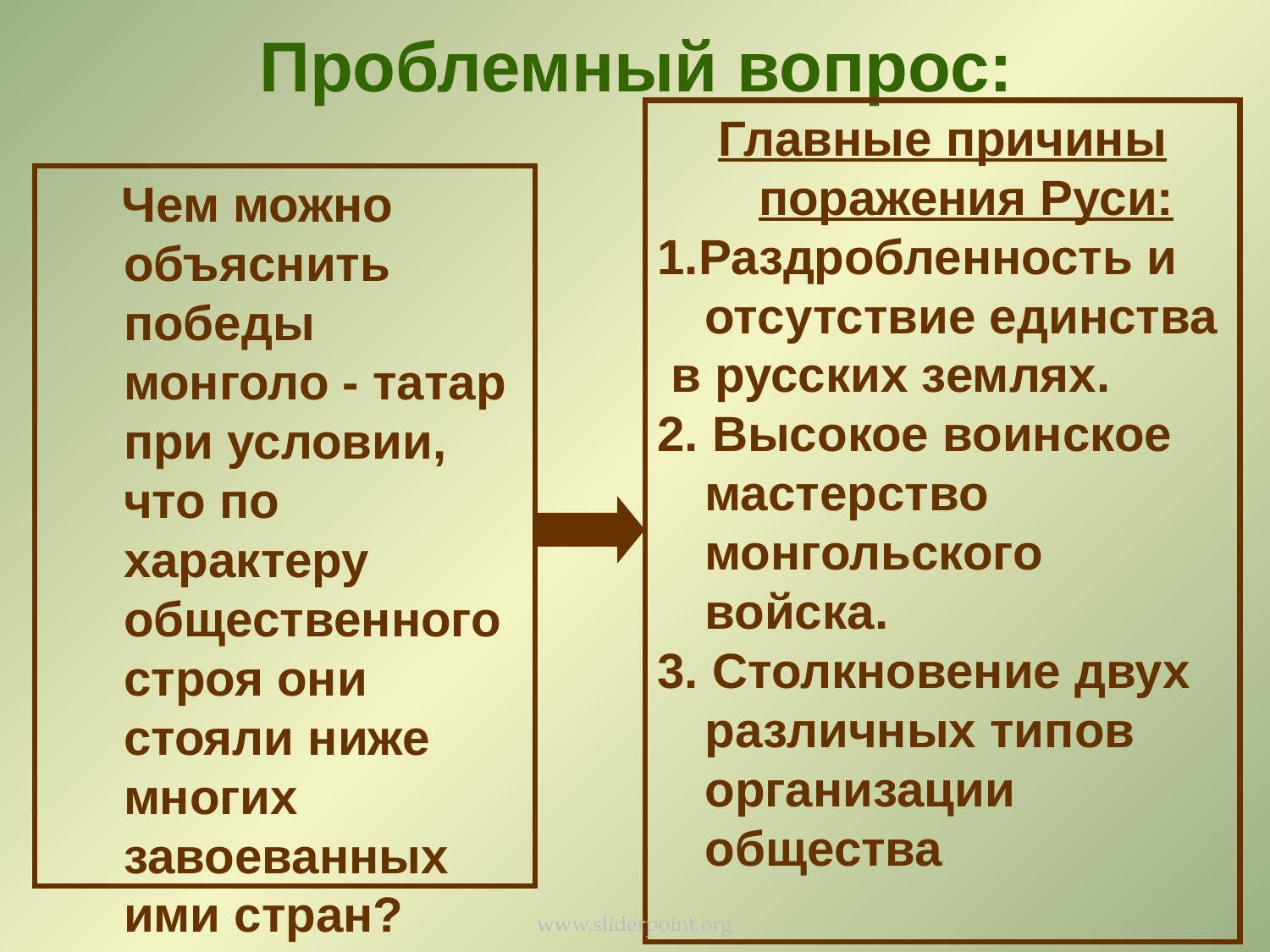

# Проблемный вопрос:
Главные причины поражения Руси:
1.Раздробленность и отсутствие единства
 в русских землях.
2. Высокое воинское мастерство монгольского войска.
3. Столкновение двух различных типов организации общества

    Чем можно объяснить победы монголо - татар при условии, что по характеру общественного строя они стояли ниже многих завоеванных ими стран?

www.sliderpoint.org